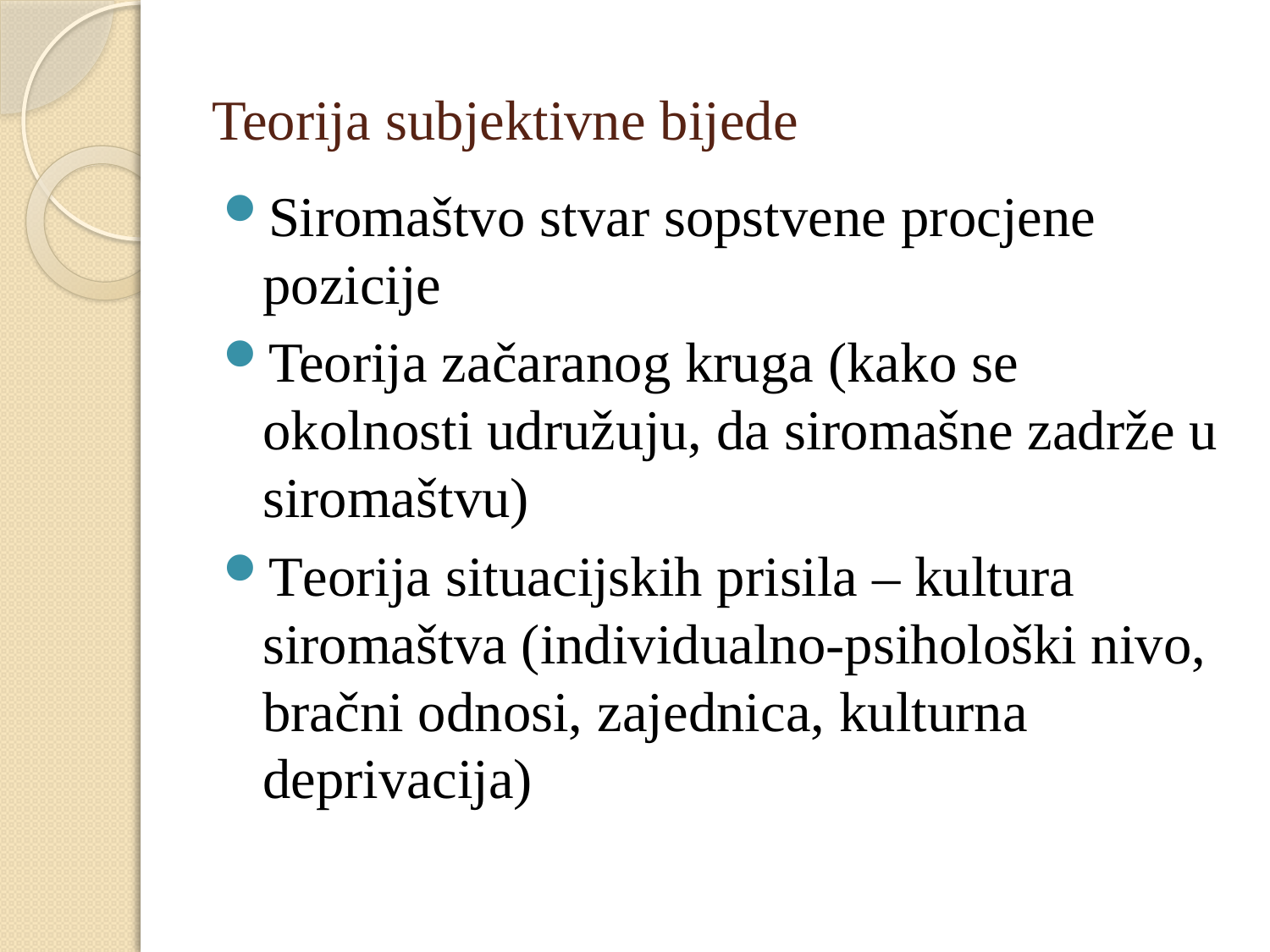

# Teorija subjektivne bijede
Siromaštvo stvar sopstvene procjene pozicije
Teorija začaranog kruga (kako se okolnosti udružuju, da siromašne zadrže u siromaštvu)
Teorija situacijskih prisila – kultura siromaštva (individualno-psihološki nivo, bračni odnosi, zajednica, kulturna deprivacija)